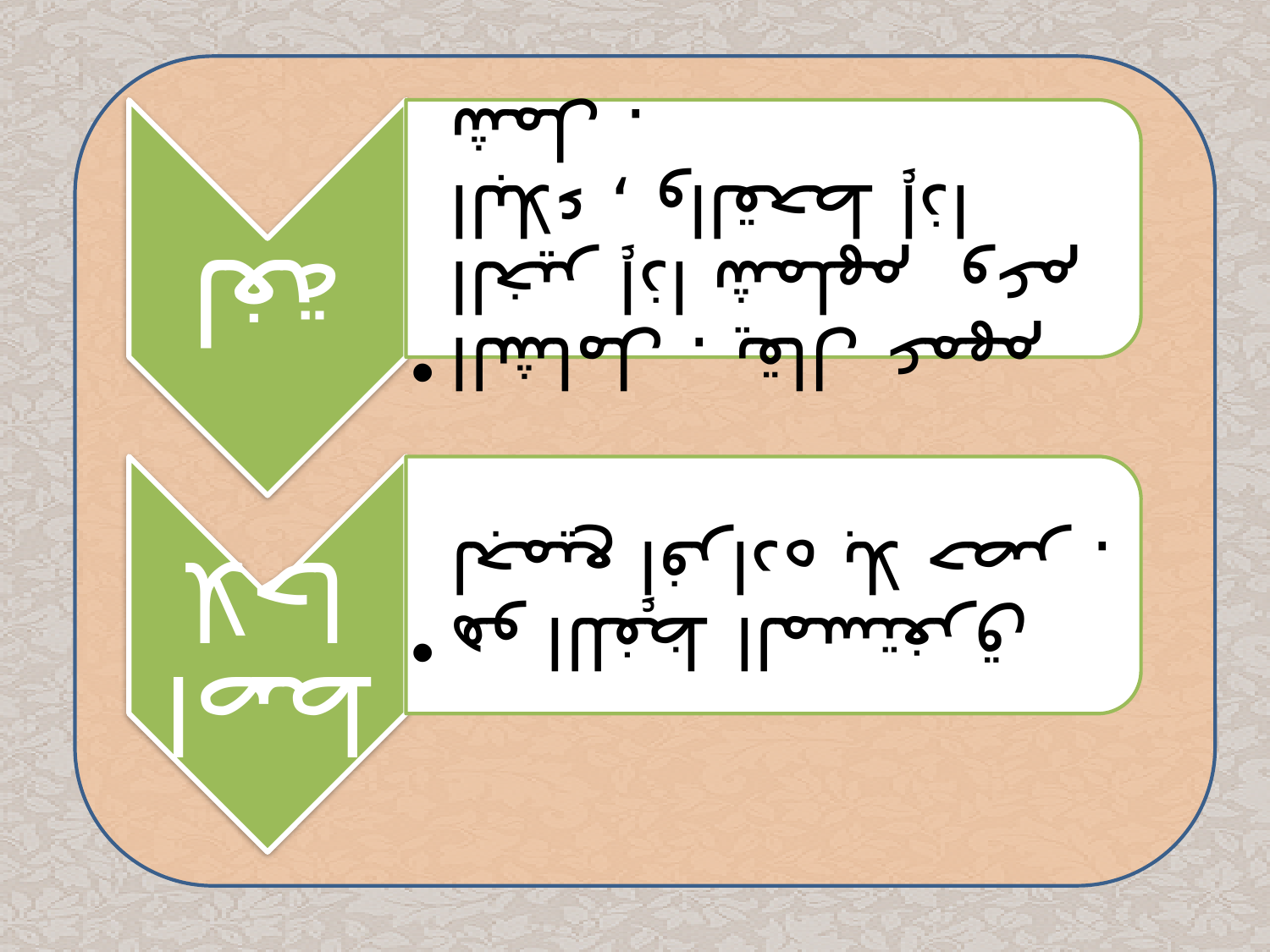

لغة
الشامل . يقال عمهم الخير إذا شملهم  وعم البلاء , والقحط إذا شمل .
اصطلاحا
هو اللفظ المستغرق لجميع أفراده بلا حصر .